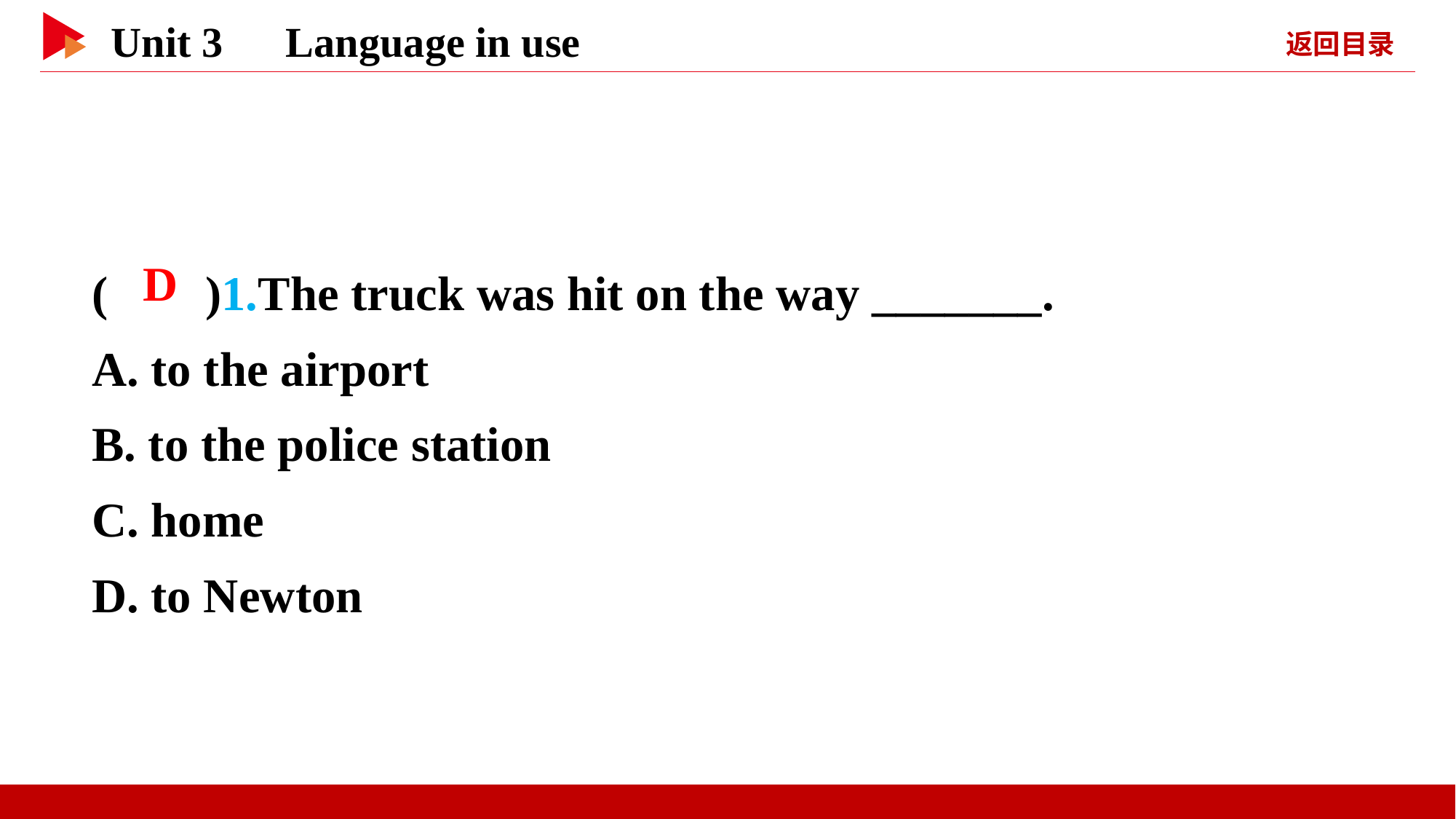

(        )1.The truck was hit on the way _______.
A. to the airport
B. to the police station
C. home
D. to Newton
   D